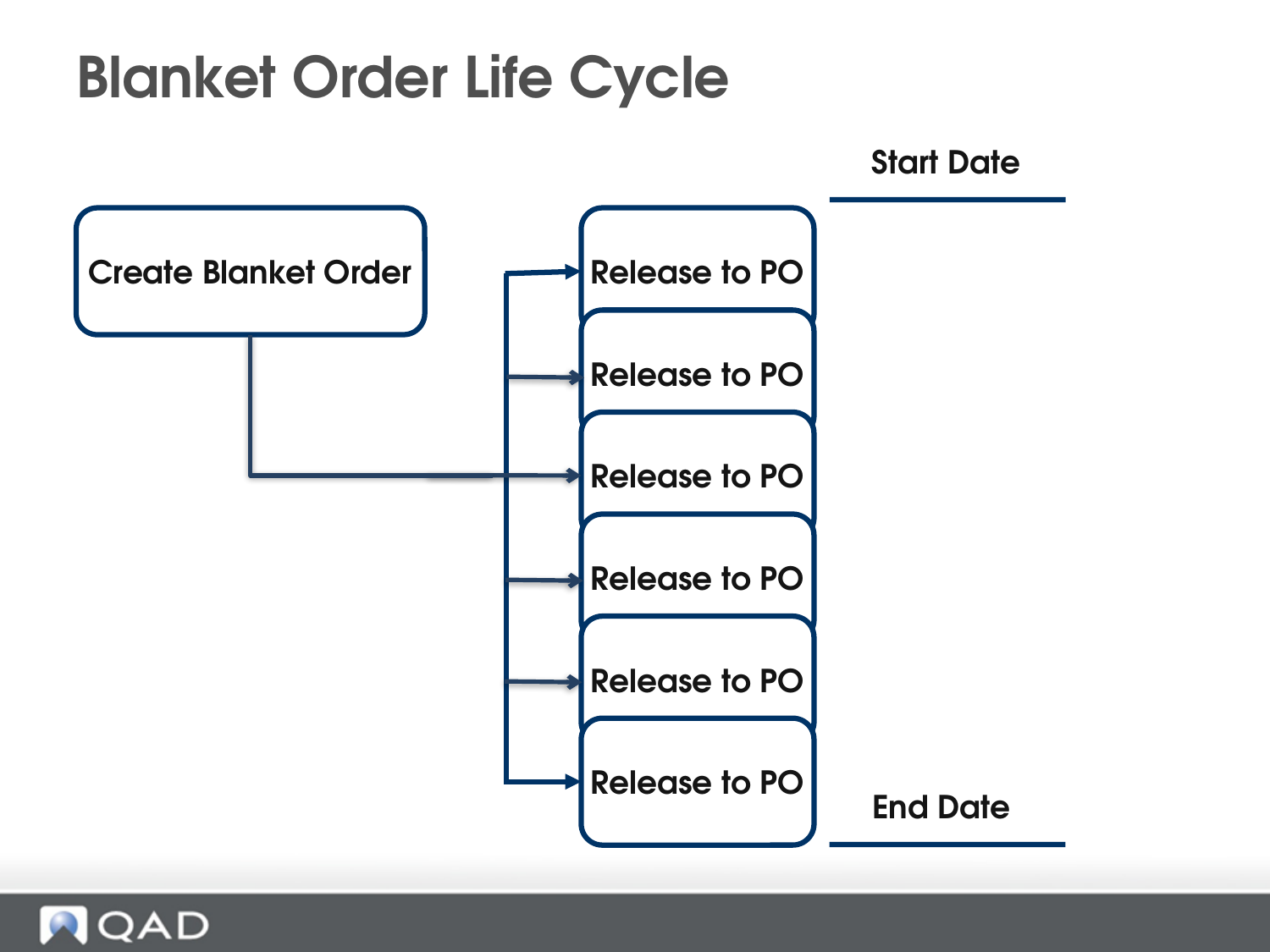

# Blanket Order Life Cycle
Start Date

Create Blanket Order
Release to PO
Release to PO
Release to PO
Release to PO
Release to PO
Release to PO
End Date